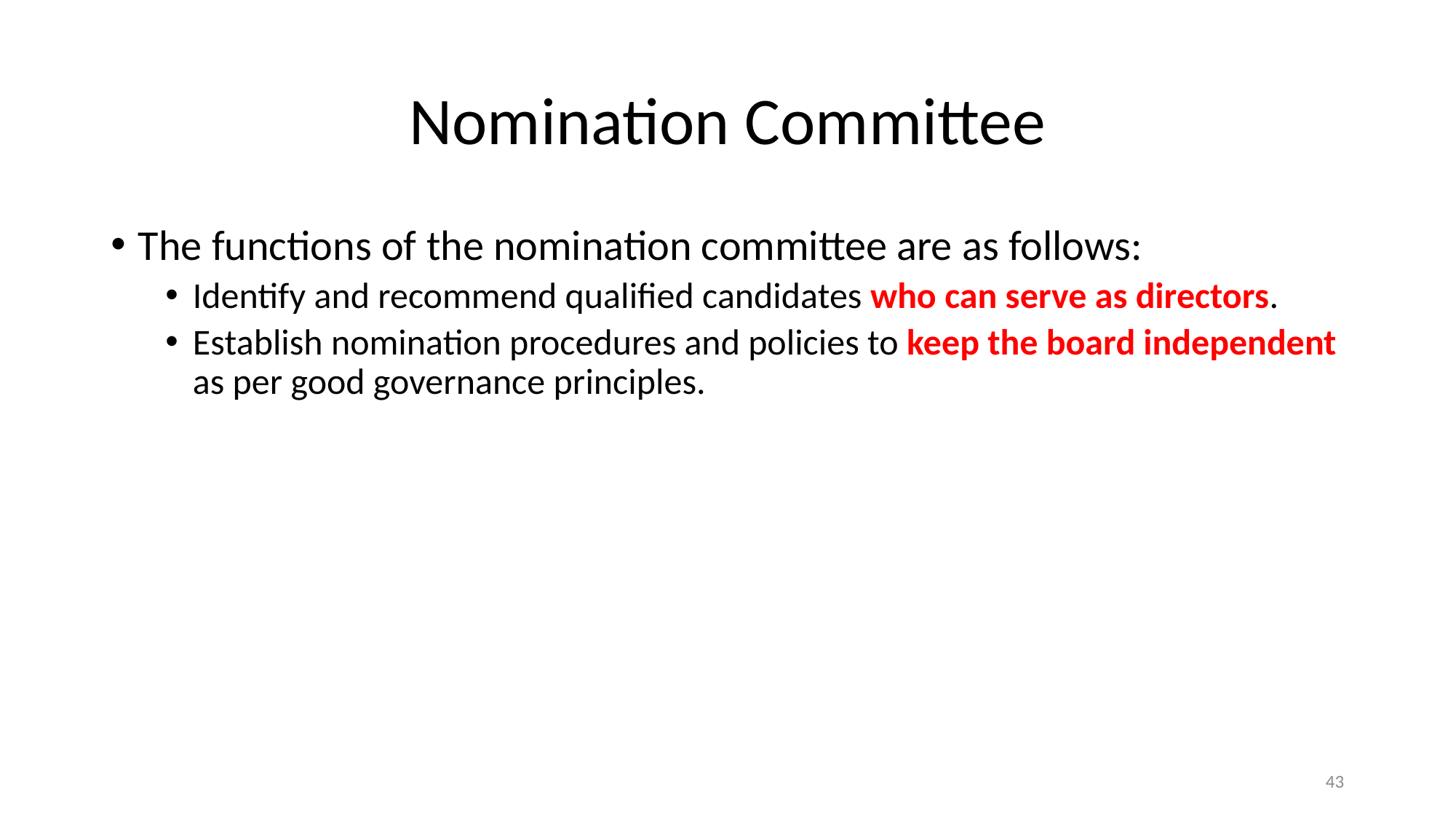

# Nomination Committee
The functions of the nomination committee are as follows:
Identify and recommend qualified candidates who can serve as directors.
Establish nomination procedures and policies to keep the board independent as per good governance principles.
43